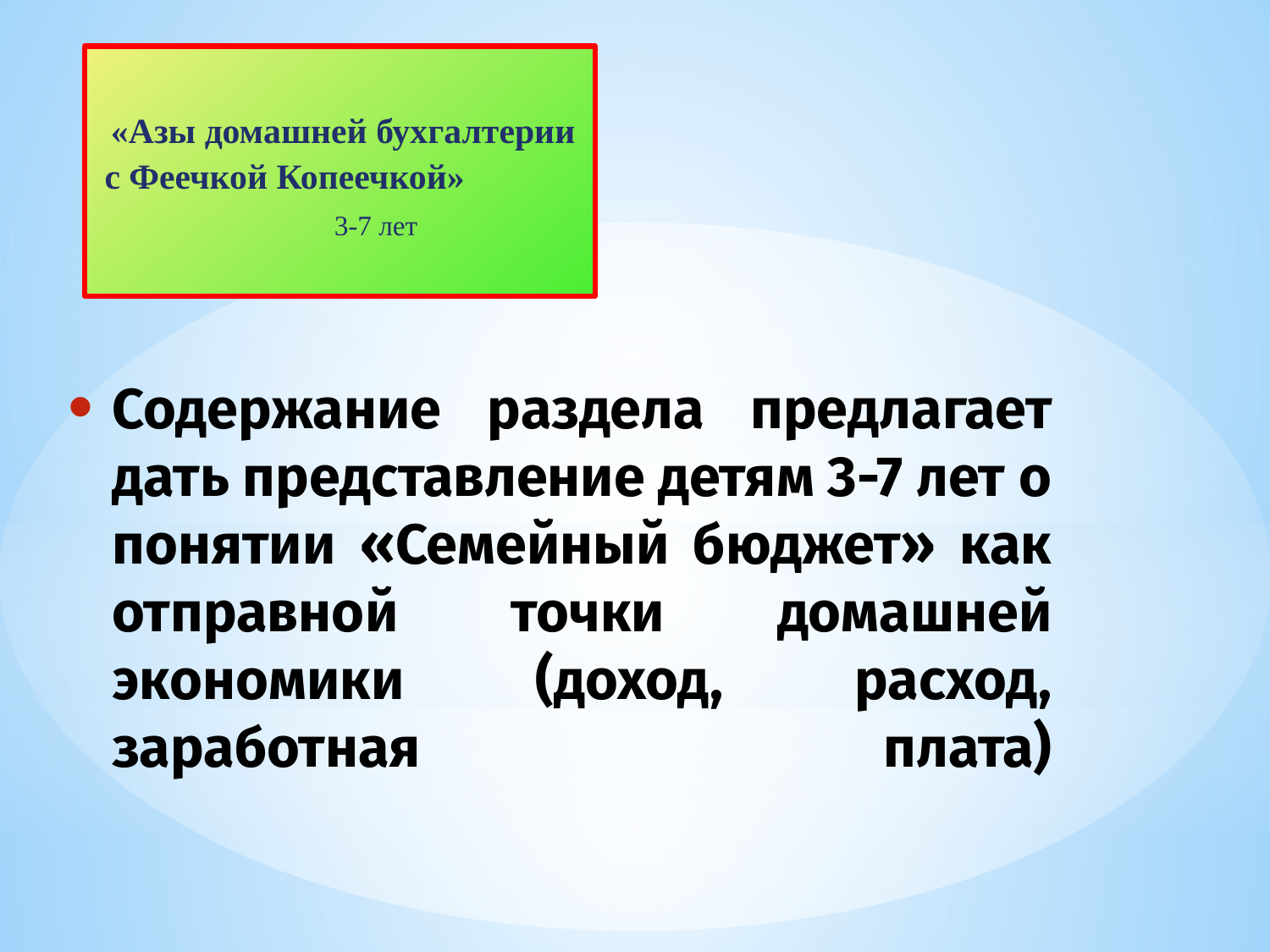

«Азы домашней бухгалтерии с Феечкой Копеечкой»                    3-7 лет

# Содержание раздела предлагает дать представление детям 3-7 лет о понятии «Семейный бюджет» как отправной точки домашней экономики (доход, расход, заработная плата)